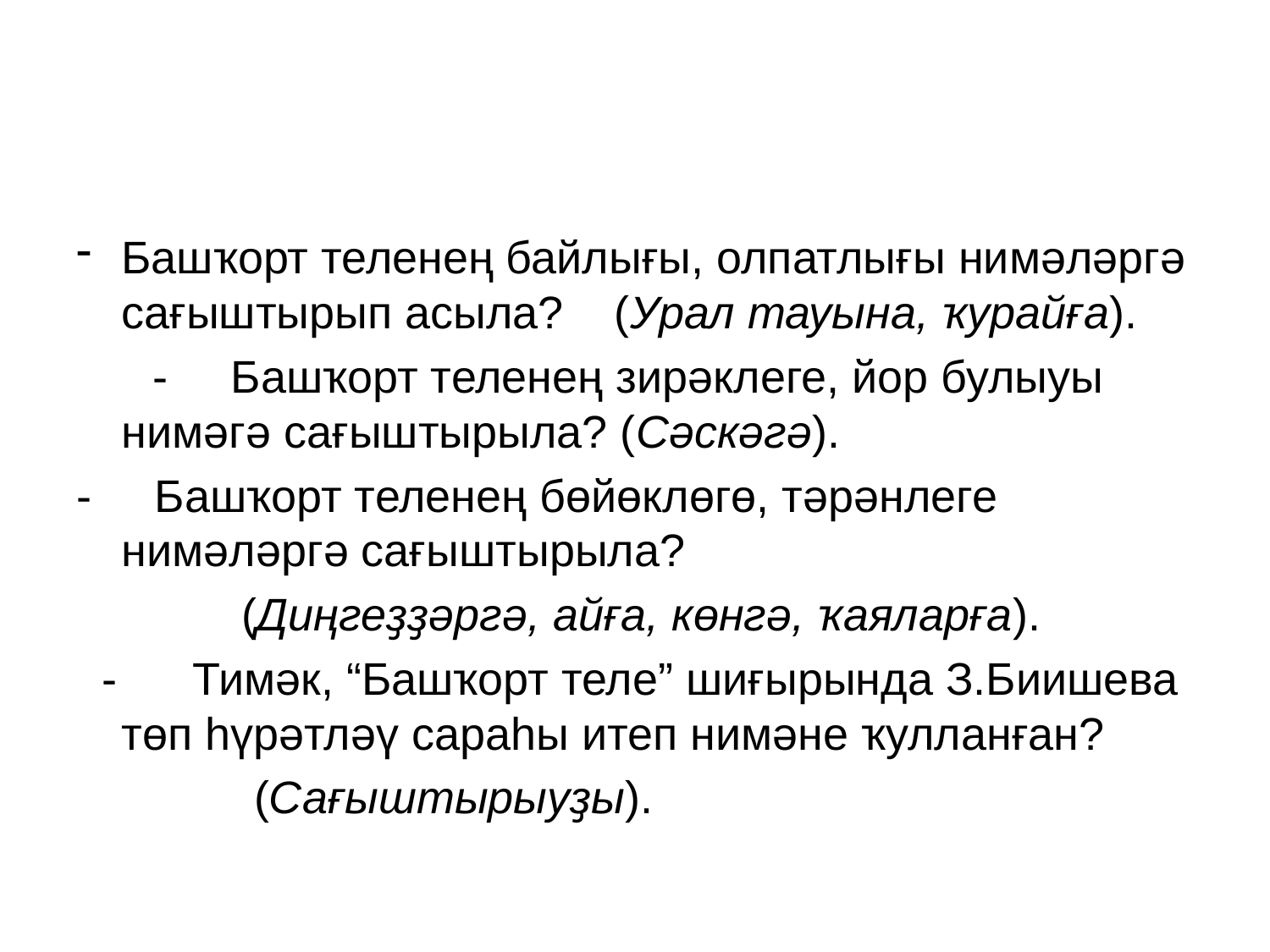

#
Башҡорт теленең байлығы, олпатлығы нимәләргә сағыштырып асыла?    (Урал тауына, ҡурайға).
      -     Башҡорт теленең зирәклеге, йор булыуы нимәгә сағыштырыла? (Сәскәгә).
-     Башҡорт теленең бөйөклөгө, тәрәнлеге нимәләргә сағыштырыла?
             (Диңгеҙҙәргә, айға, көнгә, ҡаяларға).
  -      Тимәк, “Башҡорт теле” шиғырында З.Биишева төп һүрәтләү сараһы итеп нимәне ҡулланған?
              (Сағыштырыуҙы).